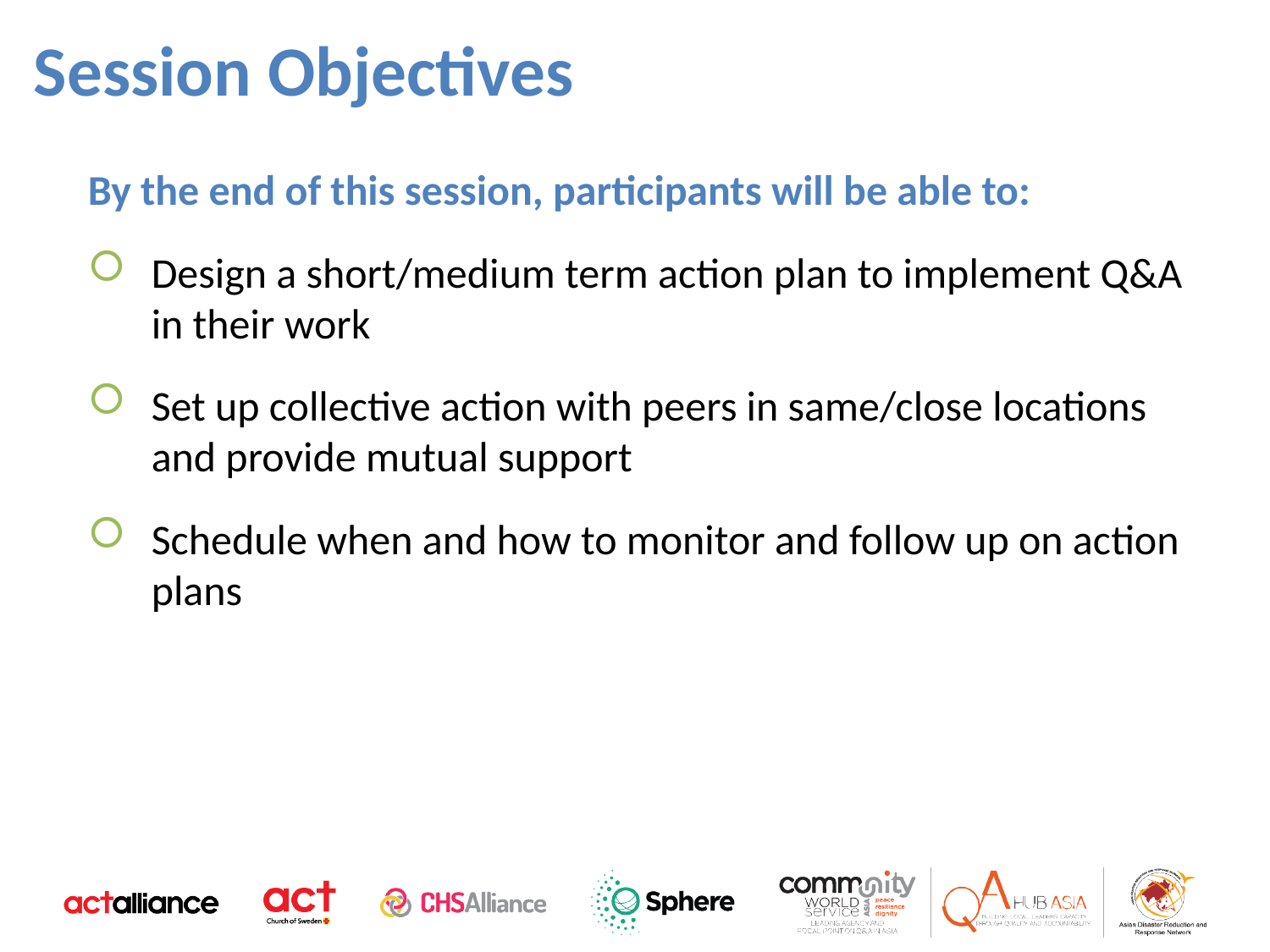

Session Objectives
By the end of this session, participants will be able to:
Design a short/medium term action plan to implement Q&A in their work
Set up collective action with peers in same/close locations and provide mutual support
Schedule when and how to monitor and follow up on action plans